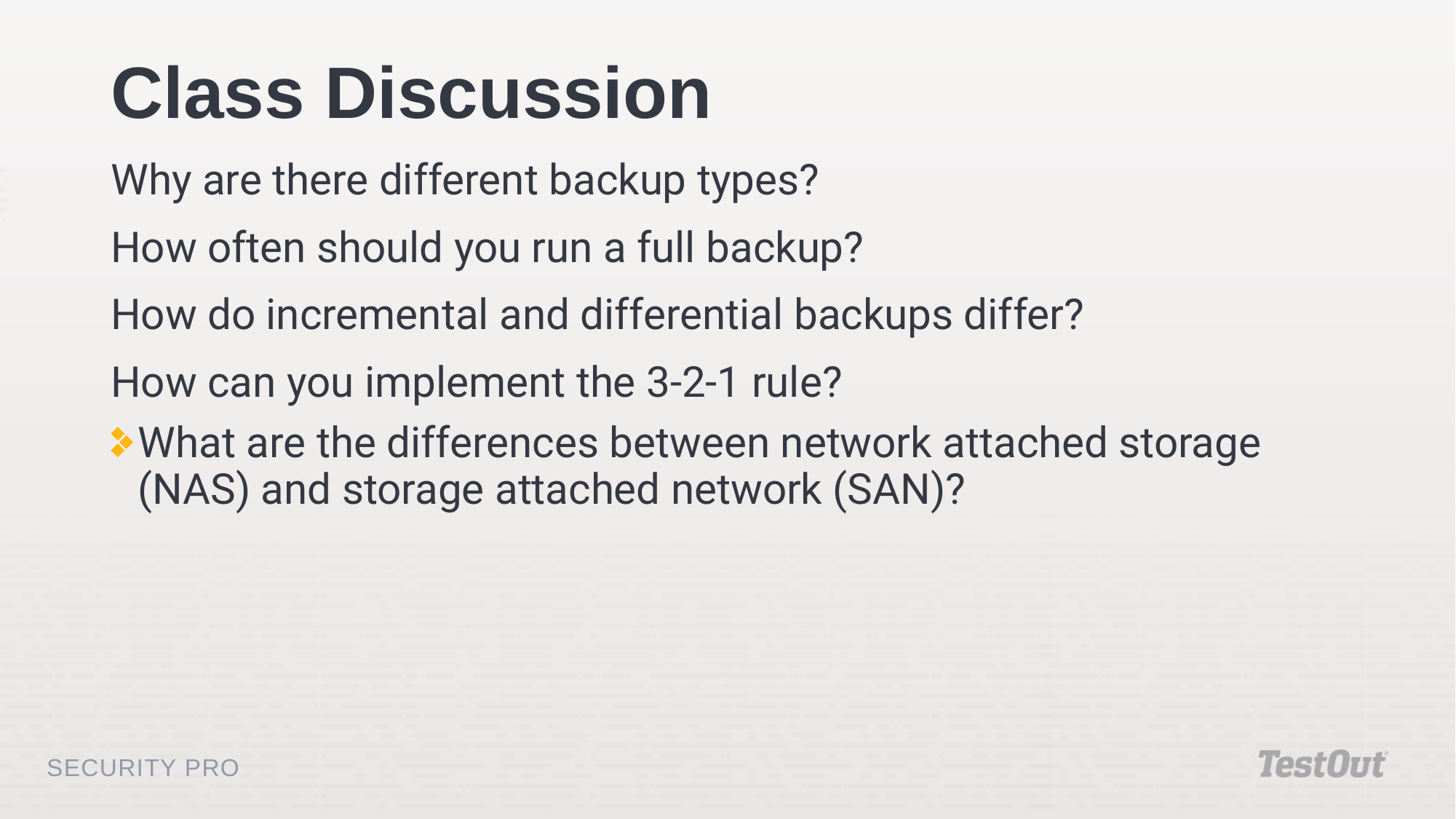

# Class Discussion
Why are there different backup types?
How often should you run a full backup?
How do incremental and differential backups differ?
How can you implement the 3-2-1 rule?
What are the differences between network attached storage (NAS) and storage attached network (SAN)?
Security Pro